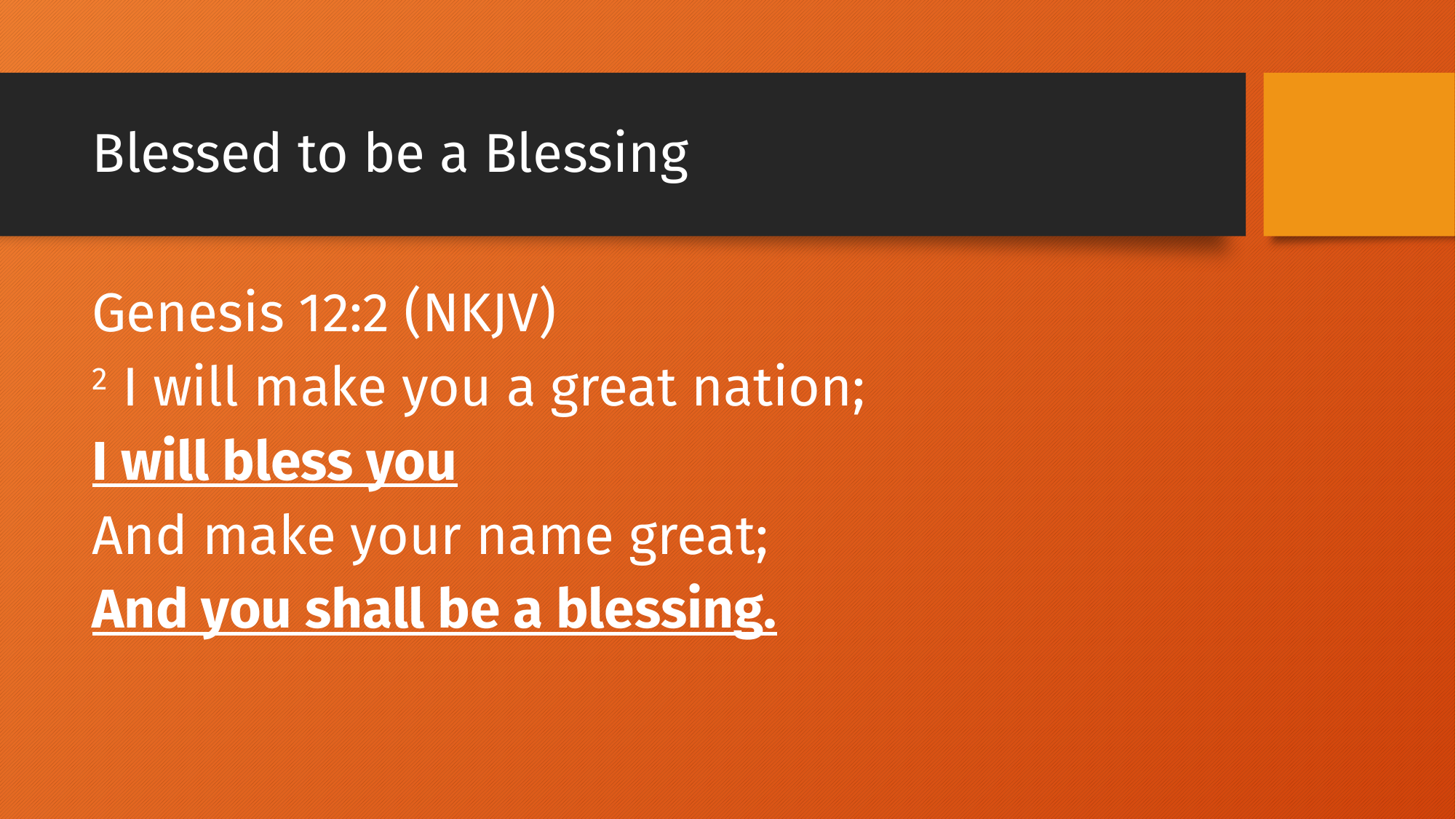

# Blessed to be a Blessing
Genesis 12:2 (NKJV)
2 I will make you a great nation;
I will bless you
And make your name great;
And you shall be a blessing.